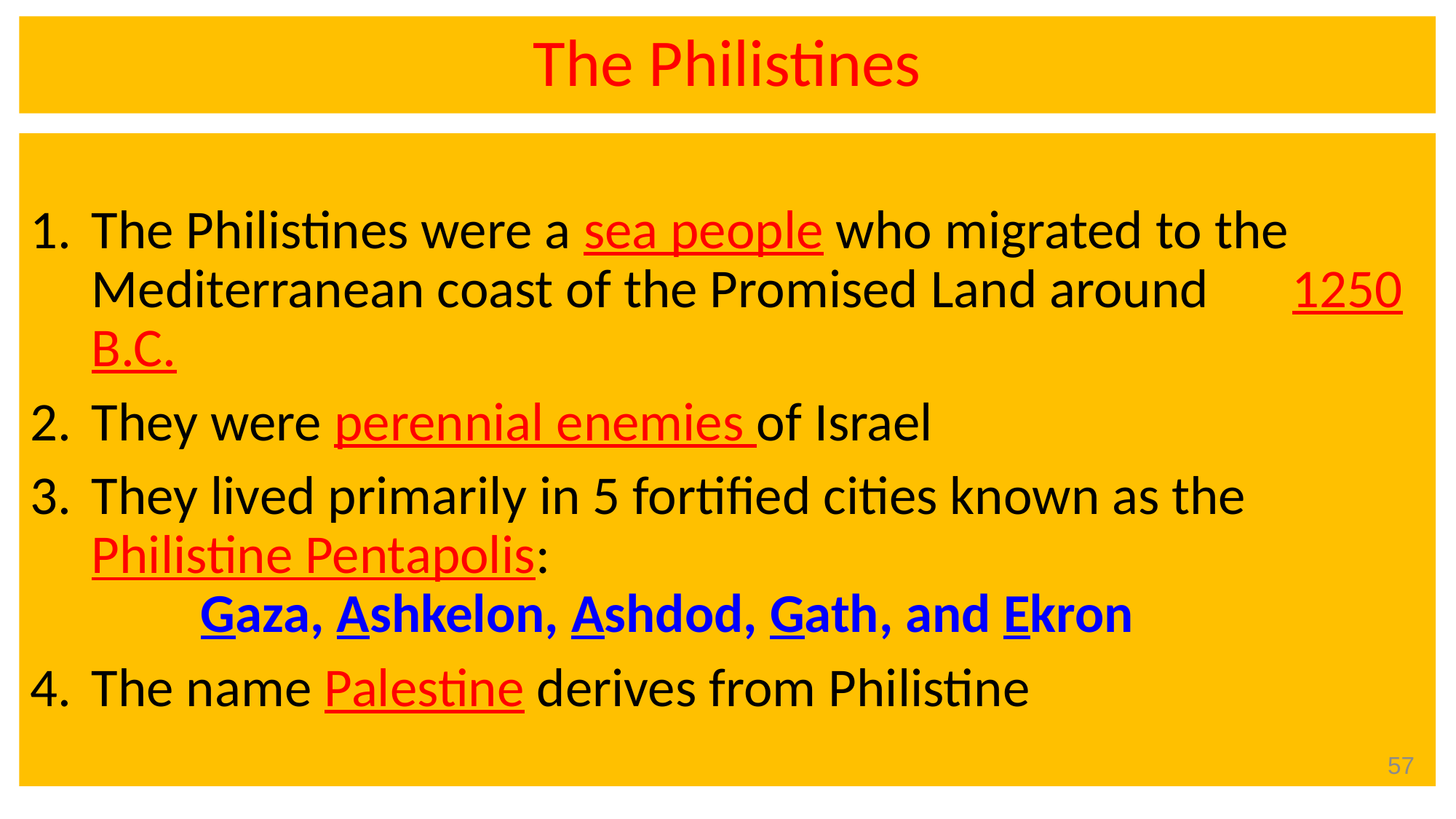

# The Philistines
The Philistines were a sea people who migrated to the 	Mediterranean coast of the Promised Land around      	1250 B.C.
They were perennial enemies of Israel
They lived primarily in 5 fortified cities known as the 	Philistine Pentapolis: 									Gaza, Ashkelon, Ashdod, Gath, and Ekron
The name Palestine derives from Philistine
57